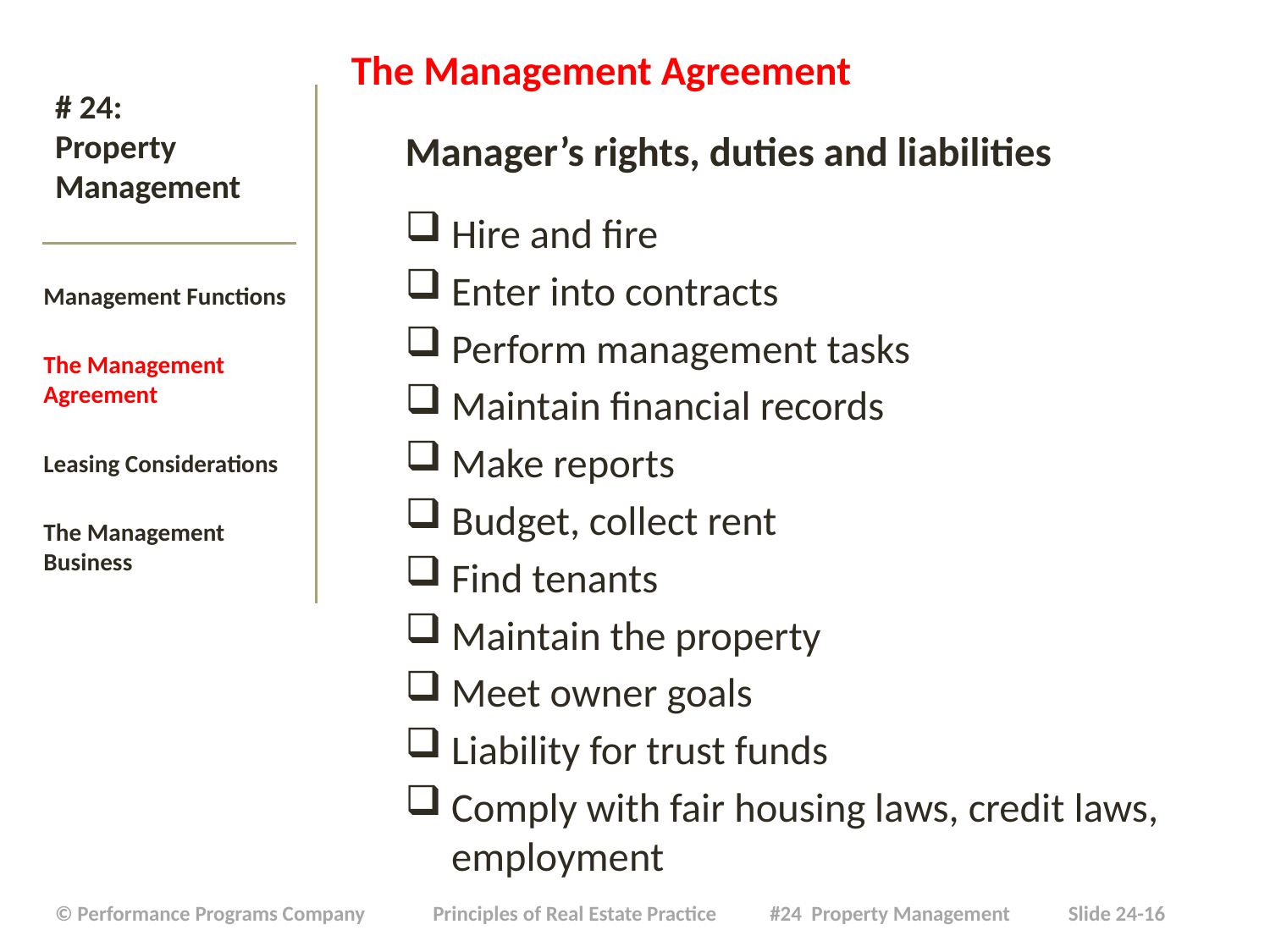

The Management Agreement

Manager’s rights, duties and liabilities
Hire and fire
Enter into contracts
Perform management tasks
Maintain financial records
Make reports
Budget, collect rent
Find tenants
Maintain the property
Meet owner goals
Liability for trust funds
Comply with fair housing laws, credit laws, employment
# # 24: Property Management

Management Functions

The Management Agreement

Leasing Considerations

The Management Business

| © Performance Programs Company Principles of Real Estate Practice #24 Property Management Slide 24-16 |
| --- |